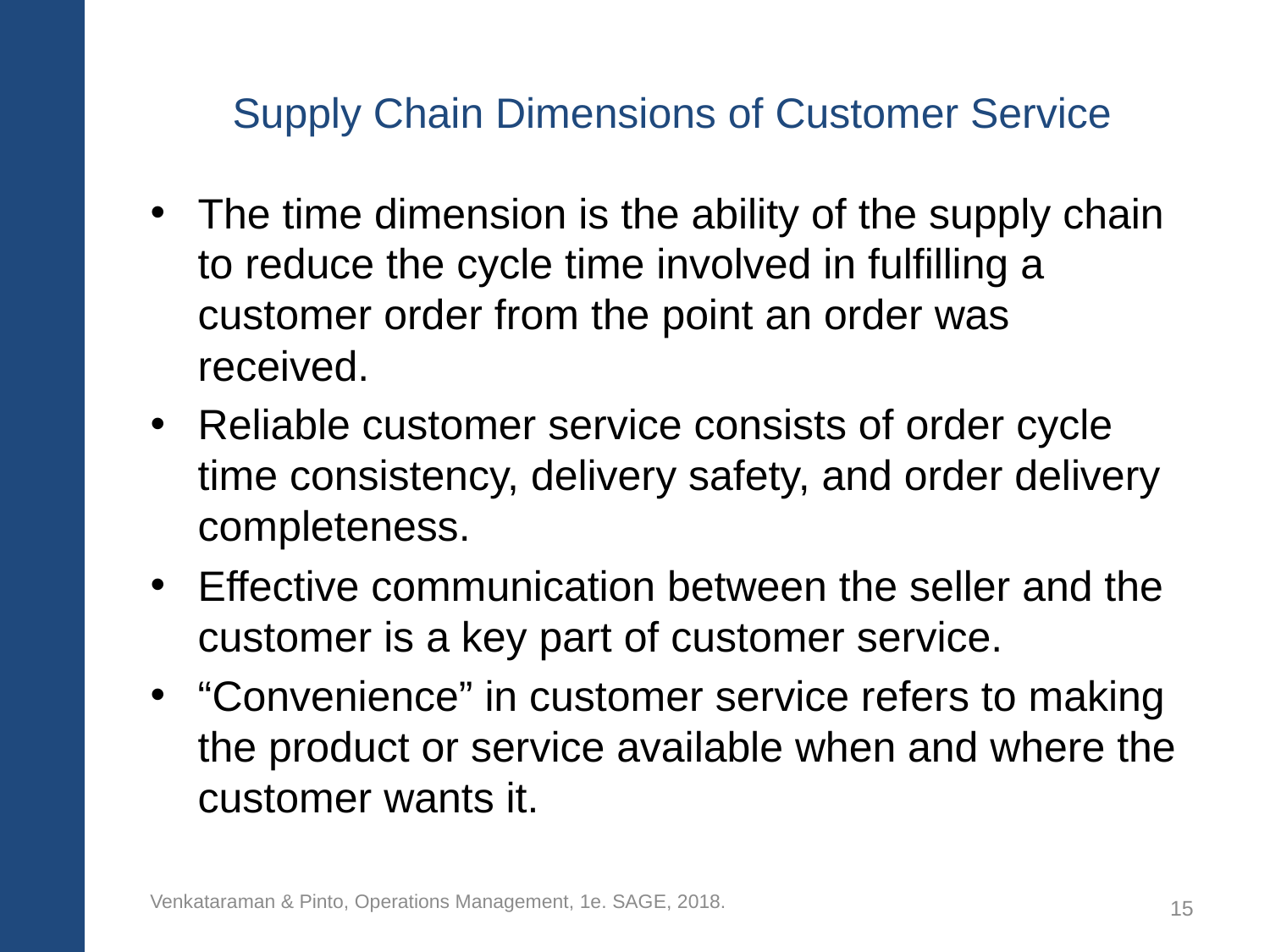

# Supply Chain Dimensions of Customer Service
The time dimension is the ability of the supply chain to reduce the cycle time involved in fulfilling a customer order from the point an order was received.
Reliable customer service consists of order cycle time consistency, delivery safety, and order delivery completeness.
Effective communication between the seller and the customer is a key part of customer service.
“Convenience” in customer service refers to making the product or service available when and where the customer wants it.
Venkataraman & Pinto, Operations Management, 1e. SAGE, 2018.
15